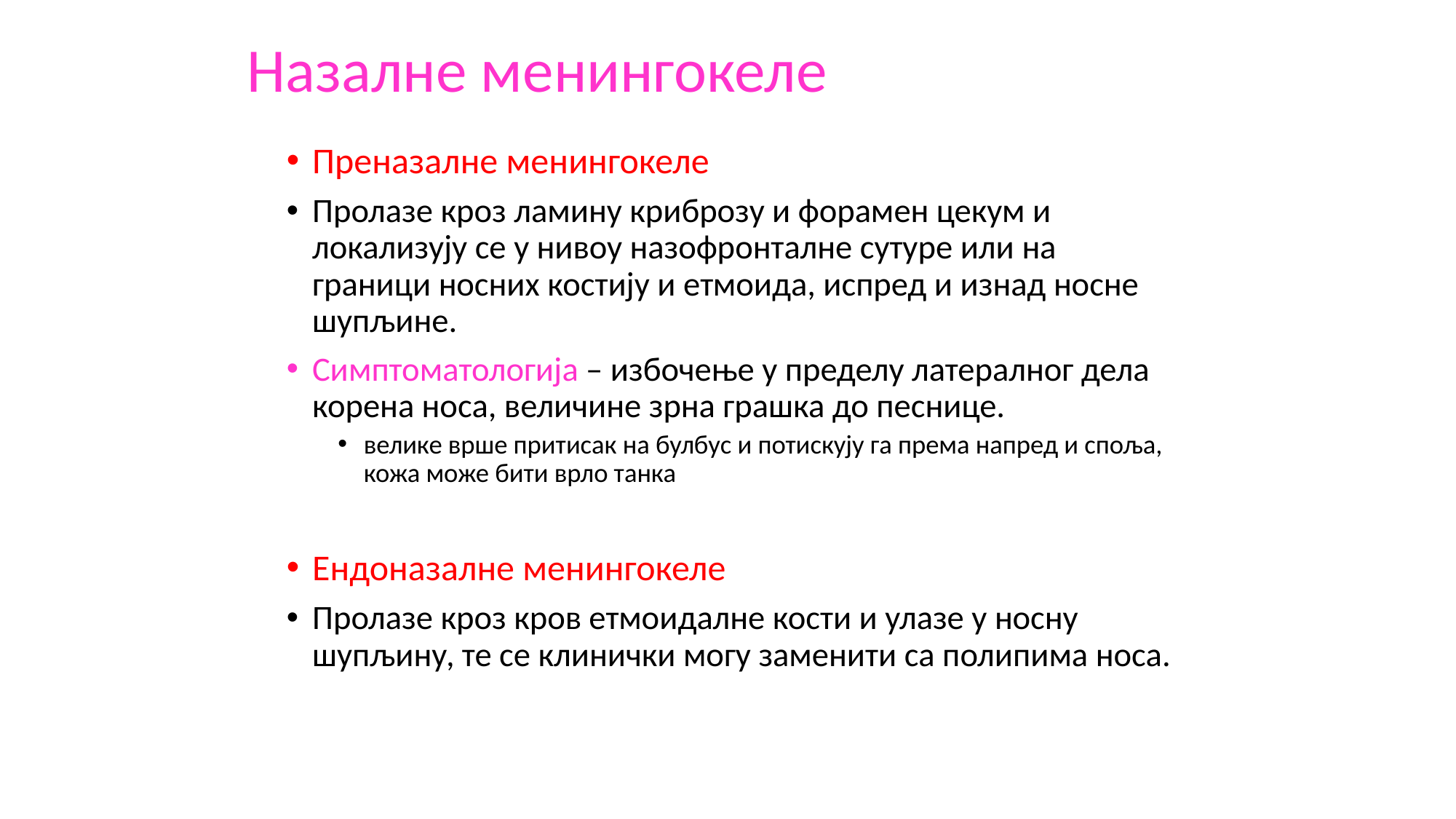

# Назалне менингокеле
Преназалне менингокеле
Пролазе кроз ламину криброзу и форамен цекум и локализују се у нивоу назофронталне сутуре или на граници носних костију и етмоида, испред и изнад носне шупљине.
Симптоматологија – избочење у пределу латералног дела корена носа, величине зрна грашка до песнице.
велике врше притисак на булбус и потискују га према напред и споља, кожа може бити врло танка

Ендоназалне менингокеле
Пролазе кроз кров етмоидалне кости и улазе у носну шупљину, те се клинички могу заменити са полипима носа.